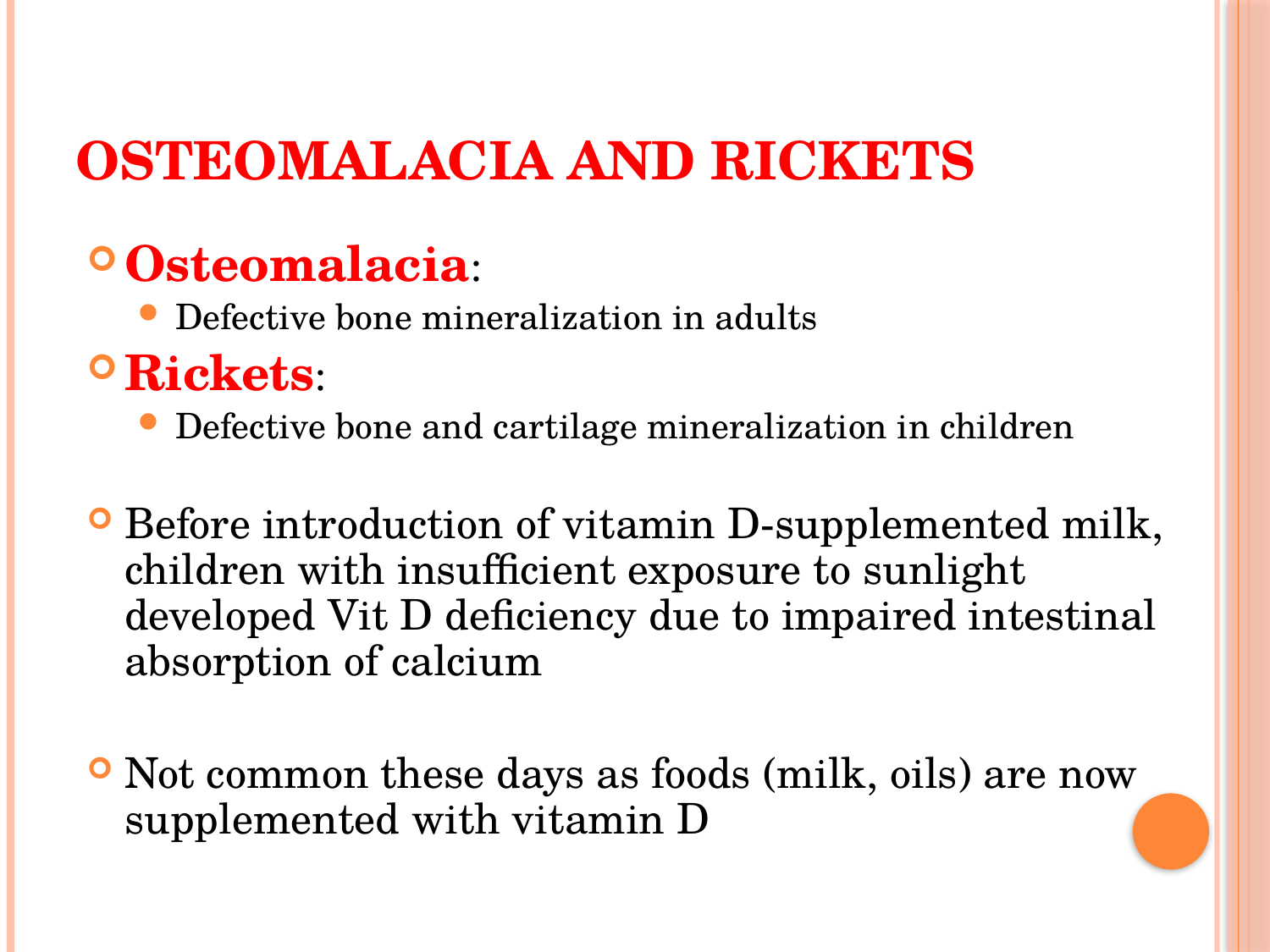

# Osteomalacia and Rickets
Osteomalacia:
Defective bone mineralization in adults
Rickets:
Defective bone and cartilage mineralization in children

Before introduction of vitamin D-supplemented milk, children with insufficient exposure to sunlight developed Vit D deficiency due to impaired intestinal absorption of calcium

Not common these days as foods (milk, oils) are now supplemented with vitamin D